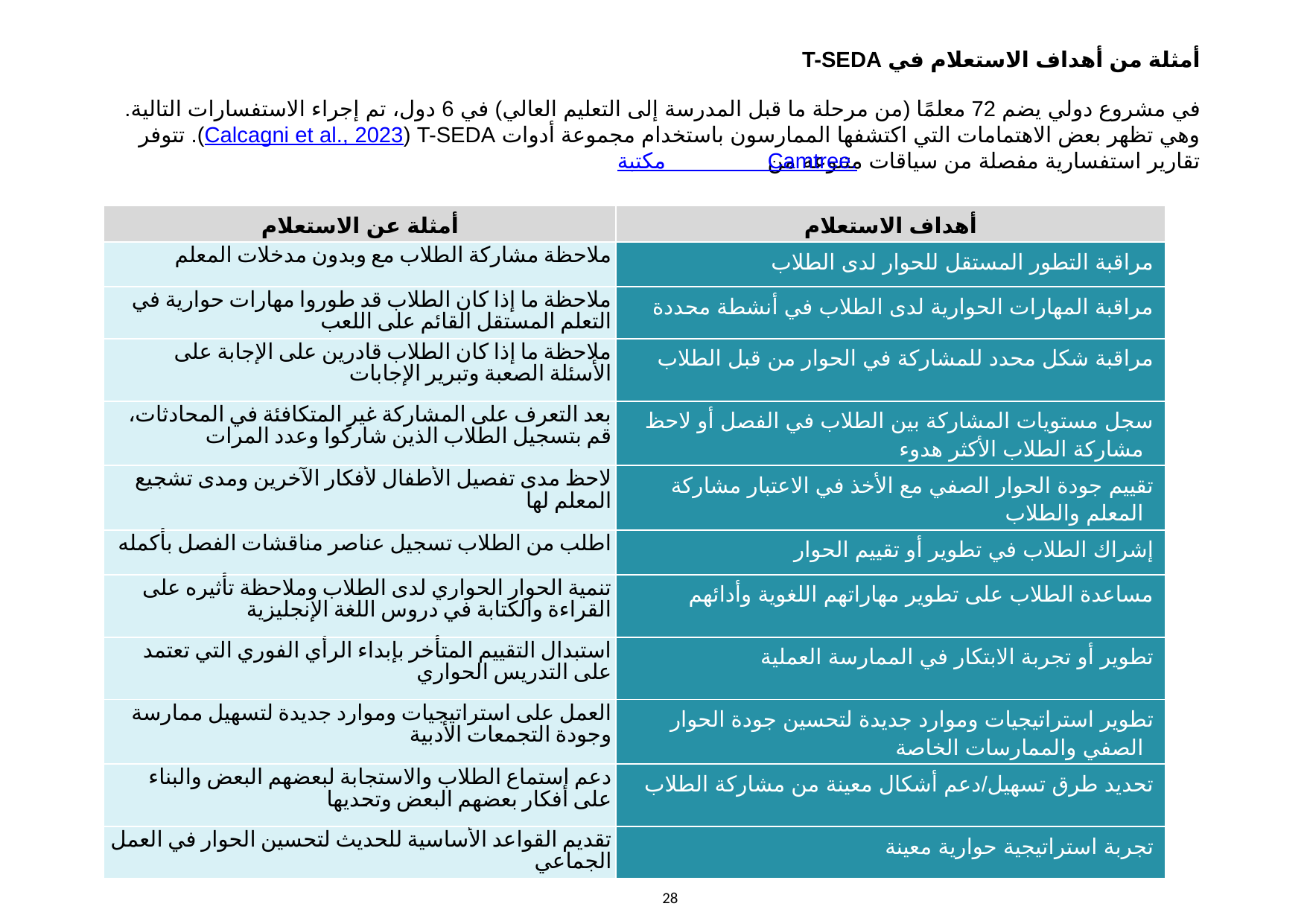

أمثلة من أهداف الاستعلام في T-SEDA
في مشروع دولي يضم 72 معلمًا (من مرحلة ما قبل المدرسة إلى التعليم العالي) في 6 دول، تم إجراء الاستفسارات التالية. وهي تظهر بعض الاهتمامات التي اكتشفها الممارسون باستخدام مجموعة أدوات T-SEDA (Calcagni et al., 2023). تتوفر تقارير استفسارية مفصلة من سياقات متنوعة من مكتبة Camtree.
| أمثلة عن الاستعلام | أهداف الاستعلام |
| --- | --- |
| ملاحظة مشاركة الطلاب مع وبدون مدخلات المعلم | مراقبة التطور المستقل للحوار لدى الطلاب |
| ملاحظة ما إذا كان الطلاب قد طوروا مهارات حوارية في التعلم المستقل القائم على اللعب | مراقبة المهارات الحوارية لدى الطلاب في أنشطة محددة |
| ملاحظة ما إذا كان الطلاب قادرين على الإجابة على الأسئلة الصعبة وتبرير الإجابات | مراقبة شكل محدد للمشاركة في الحوار من قبل الطلاب |
| بعد التعرف على المشاركة غير المتكافئة في المحادثات، قم بتسجيل الطلاب الذين شاركوا وعدد المرات | سجل مستويات المشاركة بين الطلاب في الفصل أو لاحظ مشاركة الطلاب الأكثر هدوء |
| لاحظ مدى تفصيل الأطفال لأفكار الآخرين ومدى تشجيع المعلم لها | تقييم جودة الحوار الصفي مع الأخذ في الاعتبار مشاركة المعلم والطلاب |
| اطلب من الطلاب تسجيل عناصر مناقشات الفصل بأكمله | إشراك الطلاب في تطوير أو تقييم الحوار |
| تنمية الحوار الحواري لدى الطلاب وملاحظة تأثيره على القراءة والكتابة في دروس اللغة الإنجليزية | مساعدة الطلاب على تطوير مهاراتهم اللغوية وأدائهم |
| استبدال التقييم المتأخر بإبداء الرأي الفوري التي تعتمد على التدريس الحواري | تطوير أو تجربة الابتكار في الممارسة العملية |
| العمل على استراتيجيات وموارد جديدة لتسهيل ممارسة وجودة التجمعات الأدبية | تطوير استراتيجيات وموارد جديدة لتحسين جودة الحوار الصفي والممارسات الخاصة |
| دعم استماع الطلاب والاستجابة لبعضهم البعض والبناء على أفكار بعضهم البعض وتحديها | تحديد طرق تسهيل/دعم أشكال معينة من مشاركة الطلاب |
| تقديم القواعد الأساسية للحديث لتحسين الحوار في العمل الجماعي | تجربة استراتيجية حوارية معينة |
28